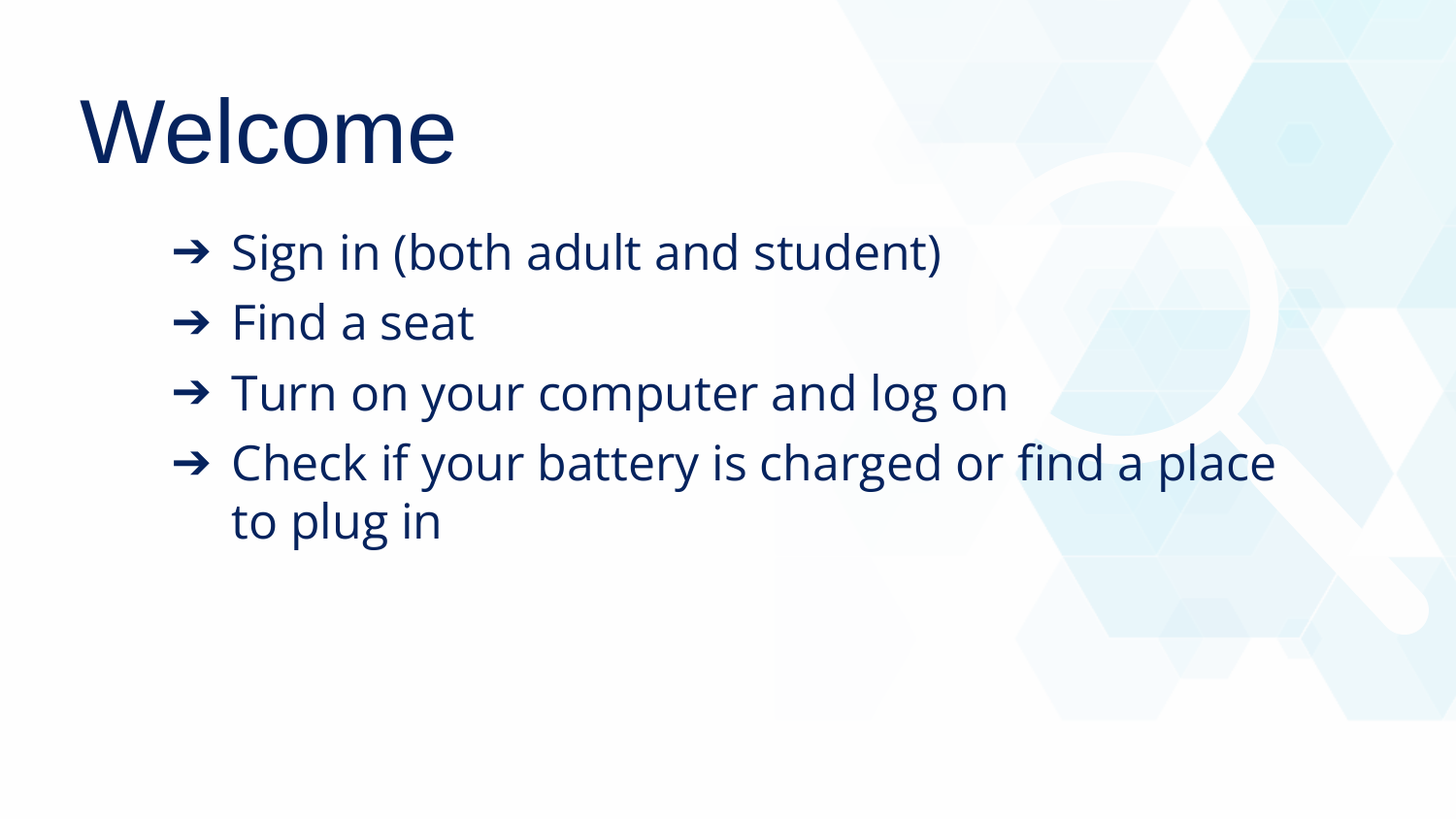

Welcome
Sign in (both adult and student)
Find a seat
Turn on your computer and log on
Check if your battery is charged or find a place to plug in